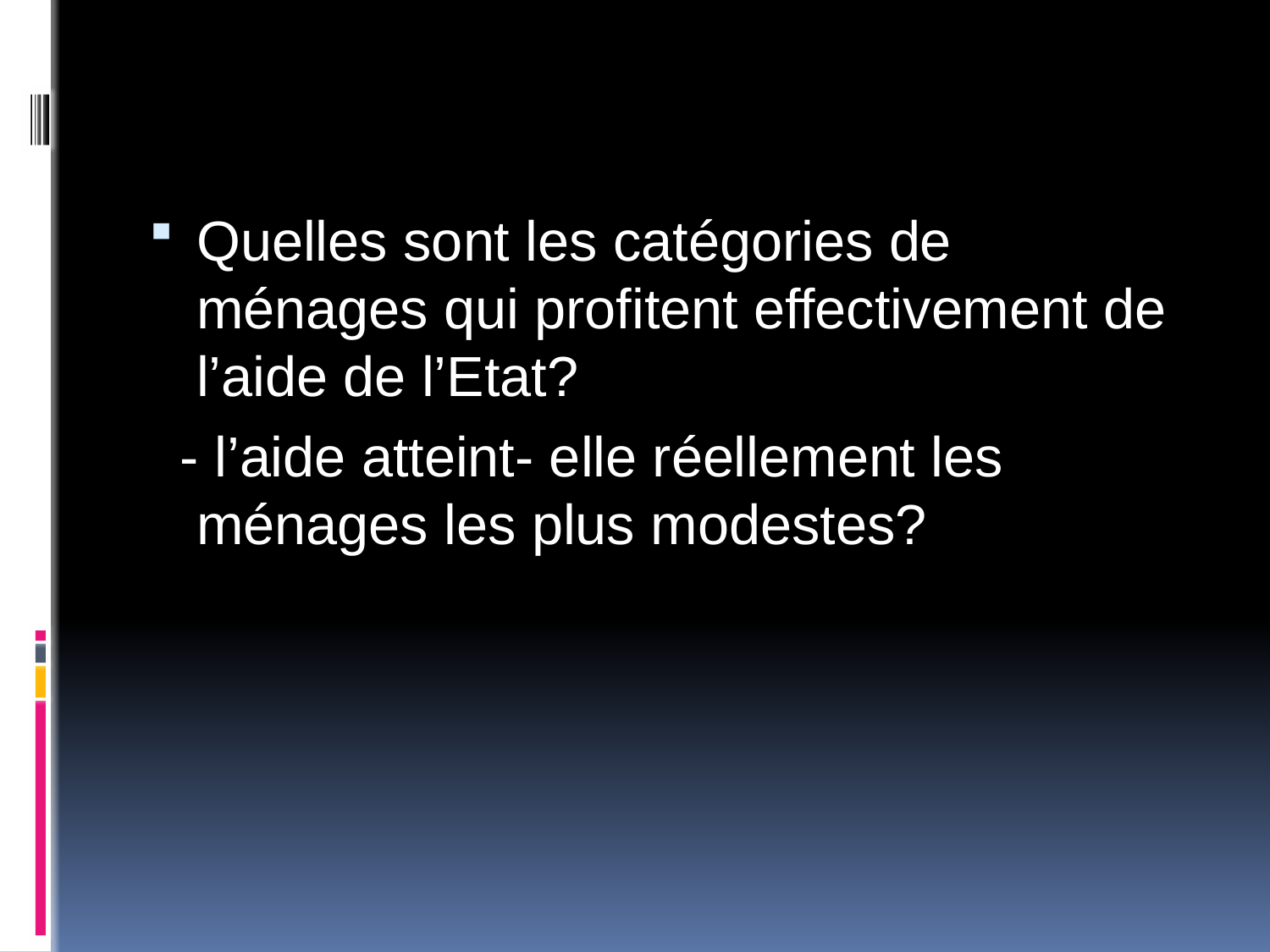

#
Quelles sont les catégories de ménages qui profitent effectivement de l’aide de l’Etat?
  - l’aide atteint- elle réellement les ménages les plus modestes?